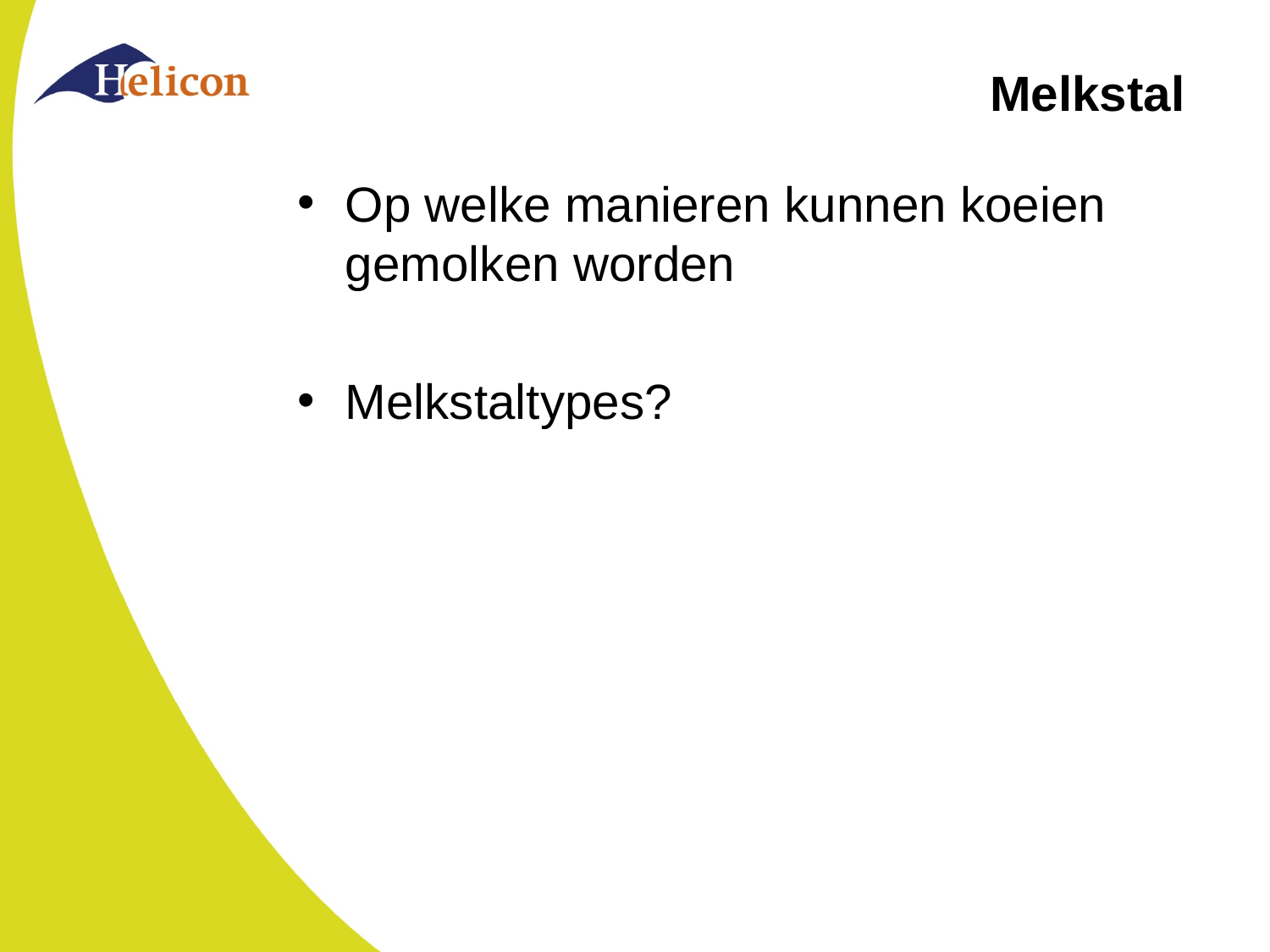

# Melkstal
Op welke manieren kunnen koeien gemolken worden

Melkstaltypes?